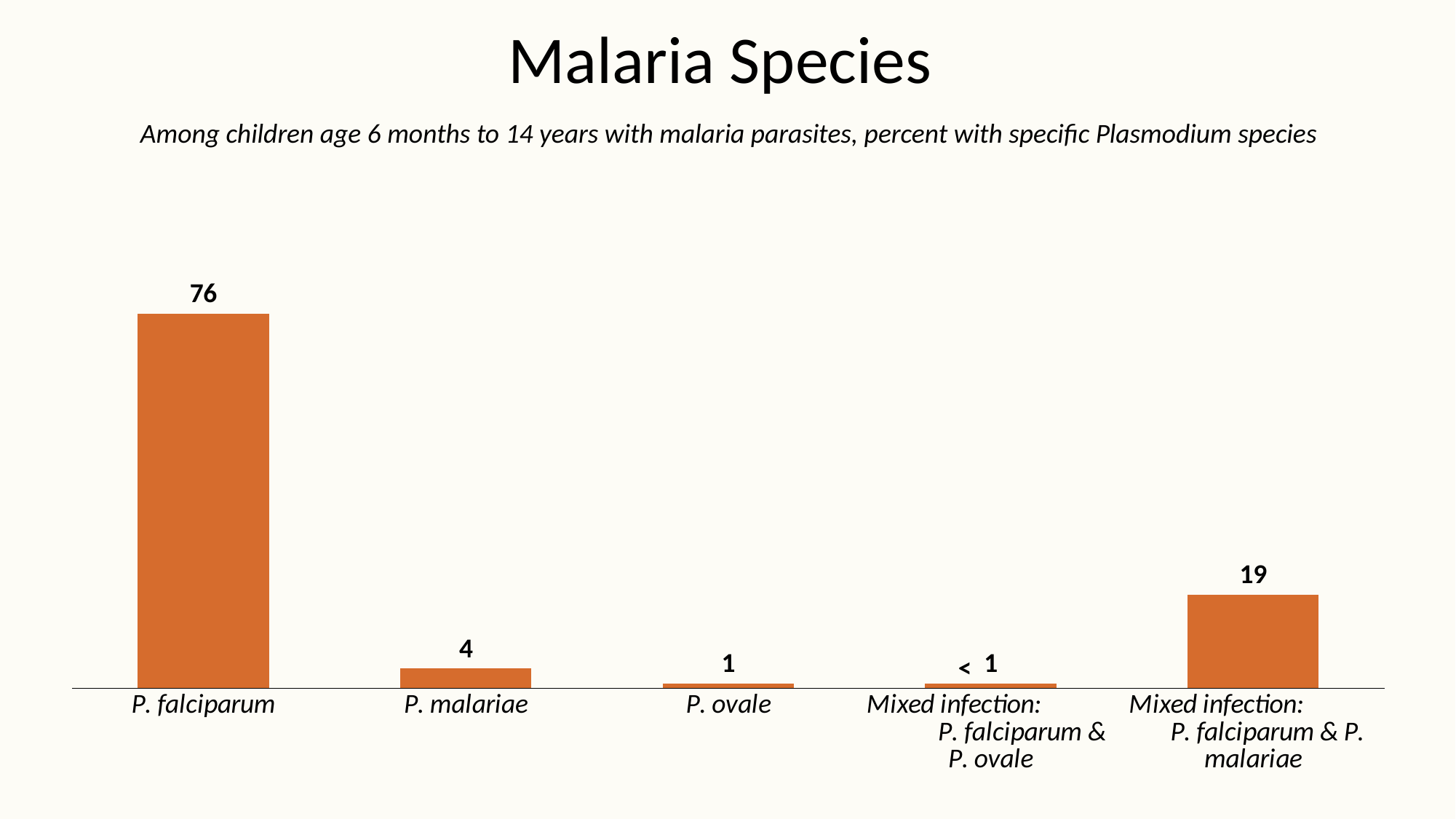

# Malaria Species
Among children age 6 months to 14 years with malaria parasites, percent with specific Plasmodium species

### Chart

| Category | Total |
|---|---|
| P. falciparum | 76.0 |
| P. malariae | 4.0 |
| P. ovale | 1.0 |
| Mixed infection:                         P. falciparum & P. ovale | 1.0 |
| Mixed infection:                   P. falciparum & P. malariae | 19.0 |
<